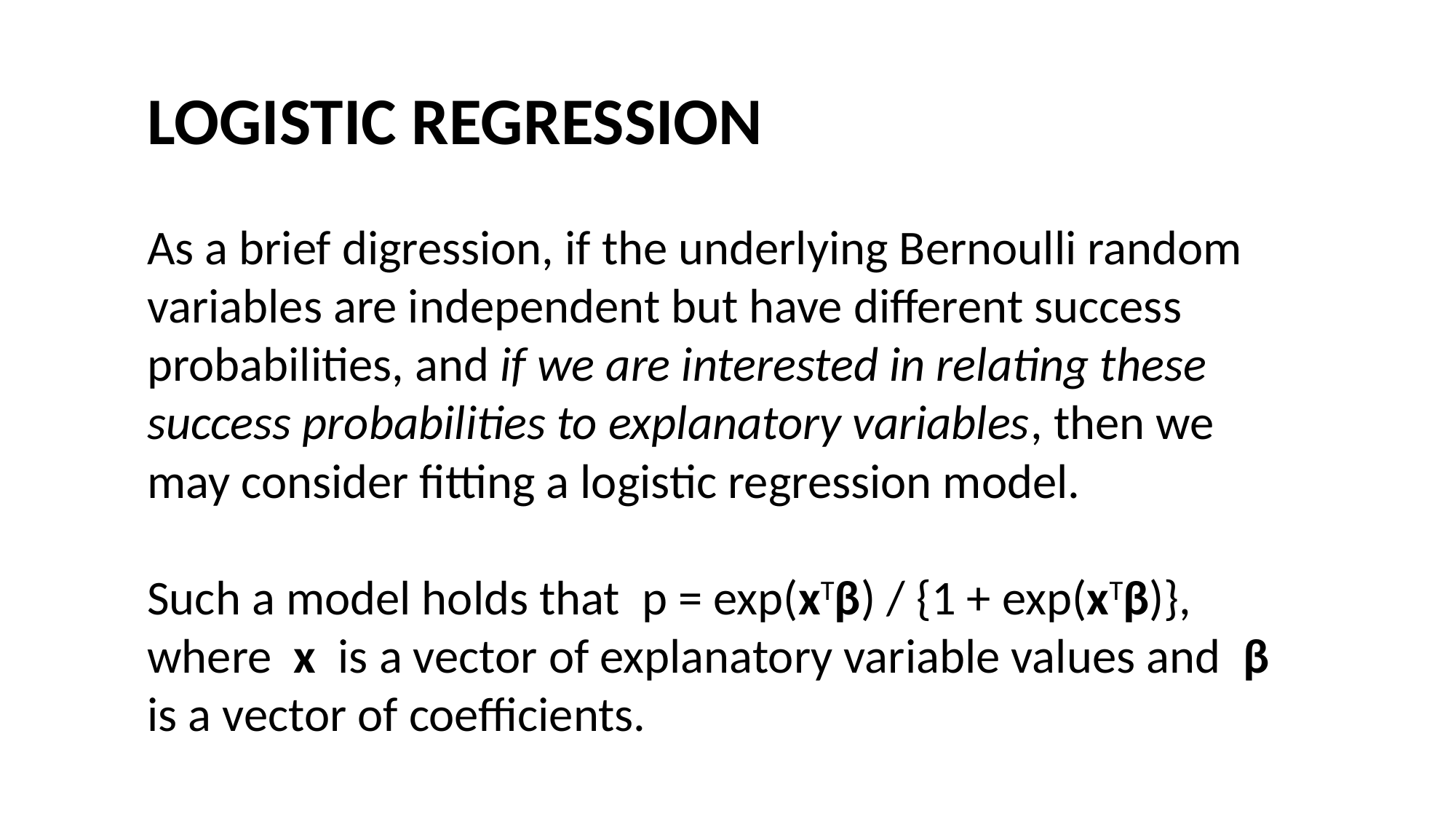

#
LOGISTIC REGRESSION

As a brief digression, if the underlying Bernoulli random variables are independent but have different success probabilities, and if we are interested in relating these success probabilities to explanatory variables, then we may consider fitting a logistic regression model.

Such a model holds that  p = exp(xTβ) / {1 + exp(xTβ)}, where  x  is a vector of explanatory variable values and  β  is a vector of coefficients.